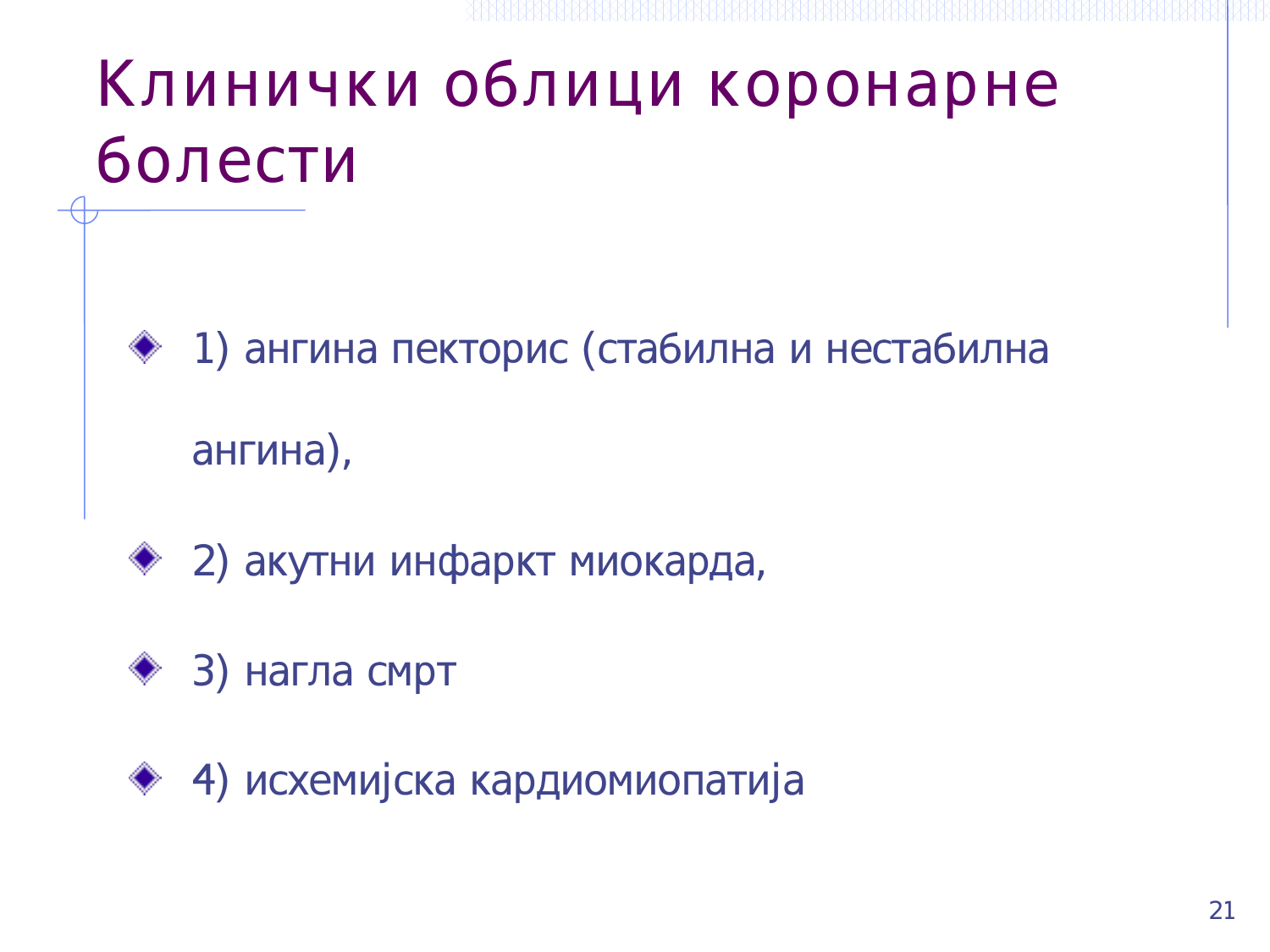

# Клинички облици коронарне болести
1) ангина пекторис (стабилна и нестабилна ангина),
2) акутни инфаркт миокарда,
3) нагла смрт
4) исхемијска кардиомиопатија
21